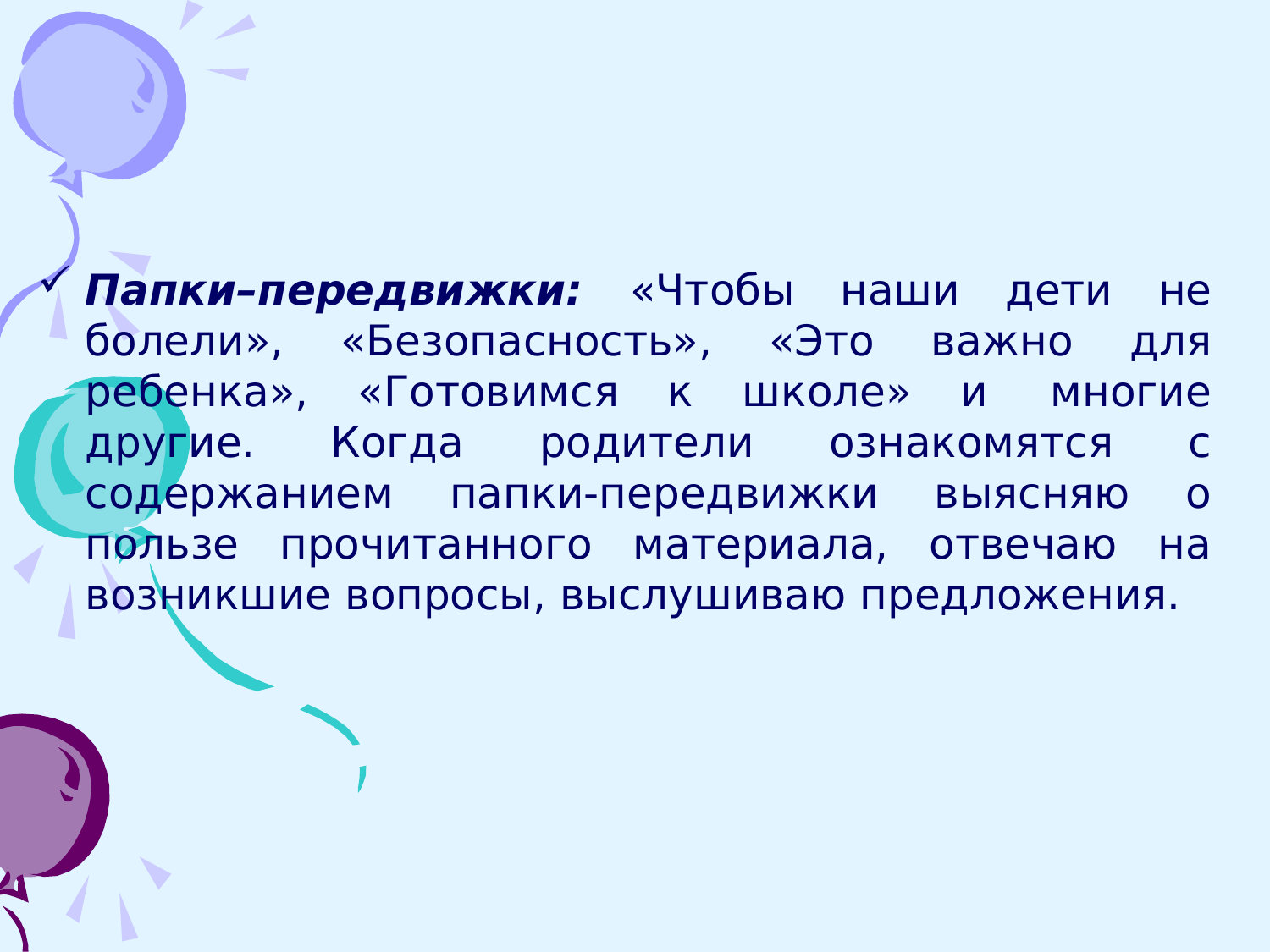

Папки–передвижки: «Чтобы наши дети не болели», «Безопасность», «Это важно для ребенка», «Готовимся к школе» и  многие другие. Когда родители ознакомятся с содержанием папки-передвижки выясняю о пользе прочитанного материала, отвечаю на возникшие вопросы, выслушиваю предложения.